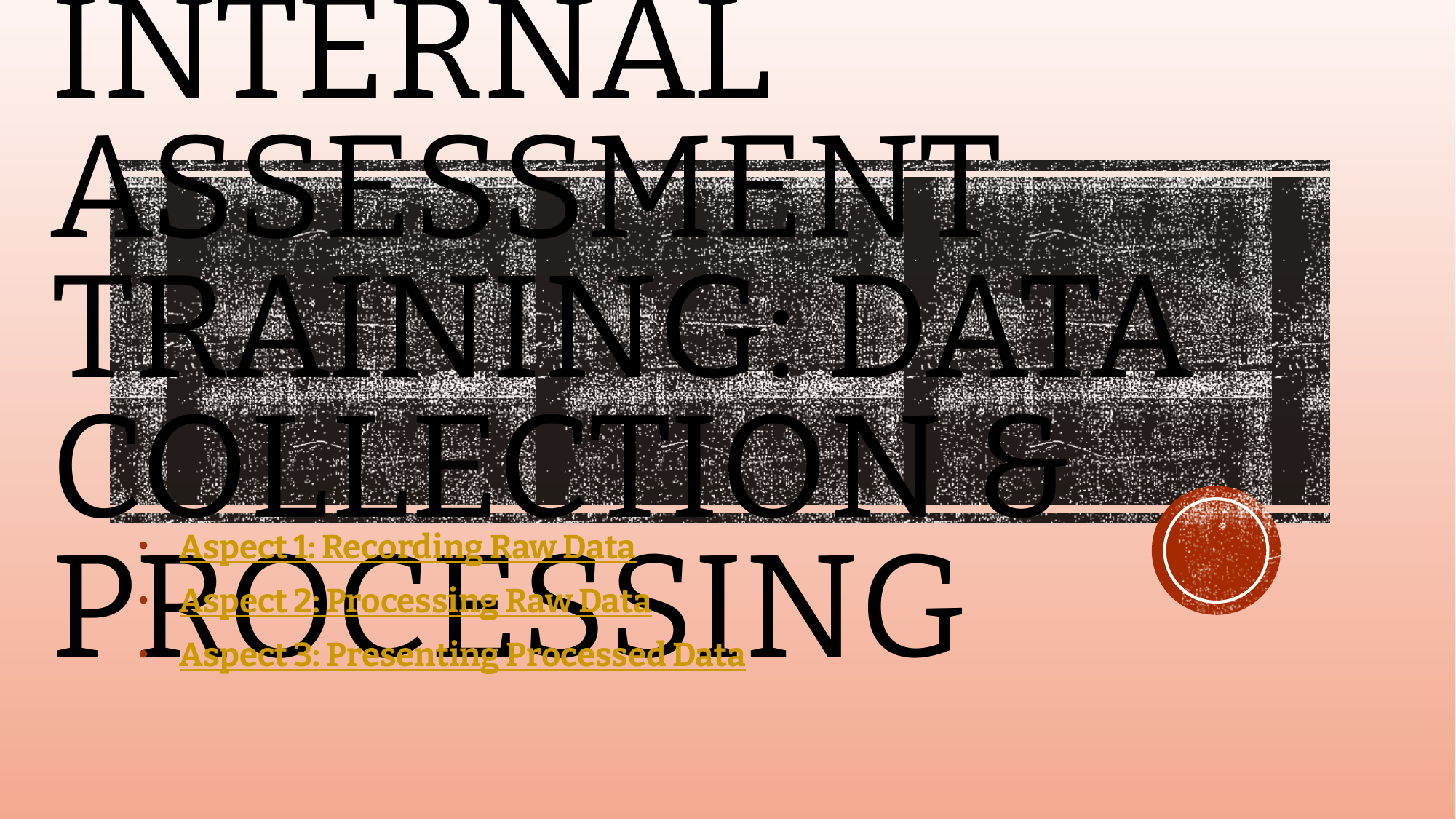

# INTERNAL ASSESSMENT TRAINING: Data collection & processing
Aspect 1: Recording Raw Data
Aspect 2: Processing Raw Data
Aspect 3: Presenting Processed Data